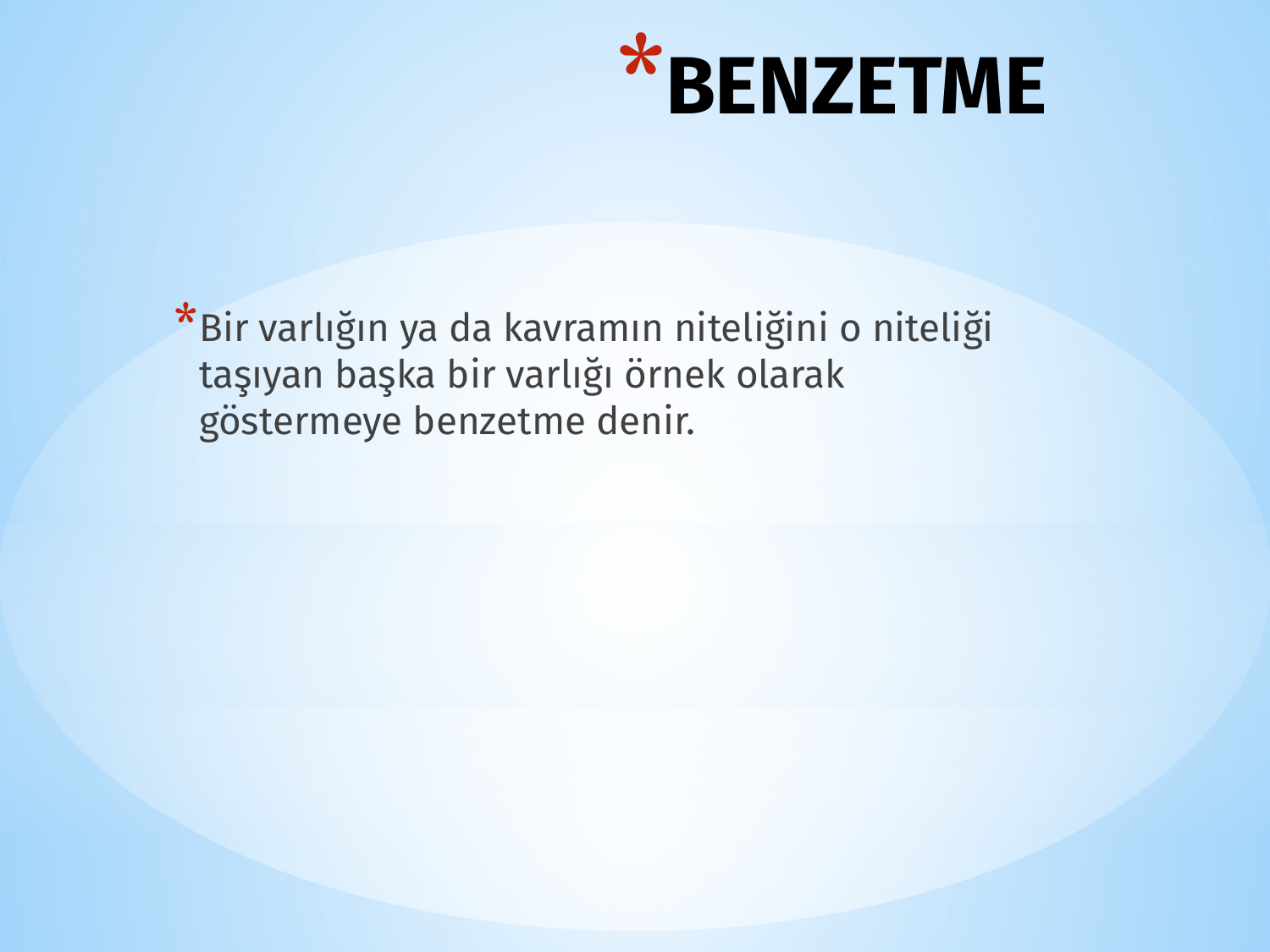

# BENZETME
Bir varlığın ya da kavramın niteliğini o niteliği taşıyan başka bir varlığı örnek olarak göstermeye benzetme denir.